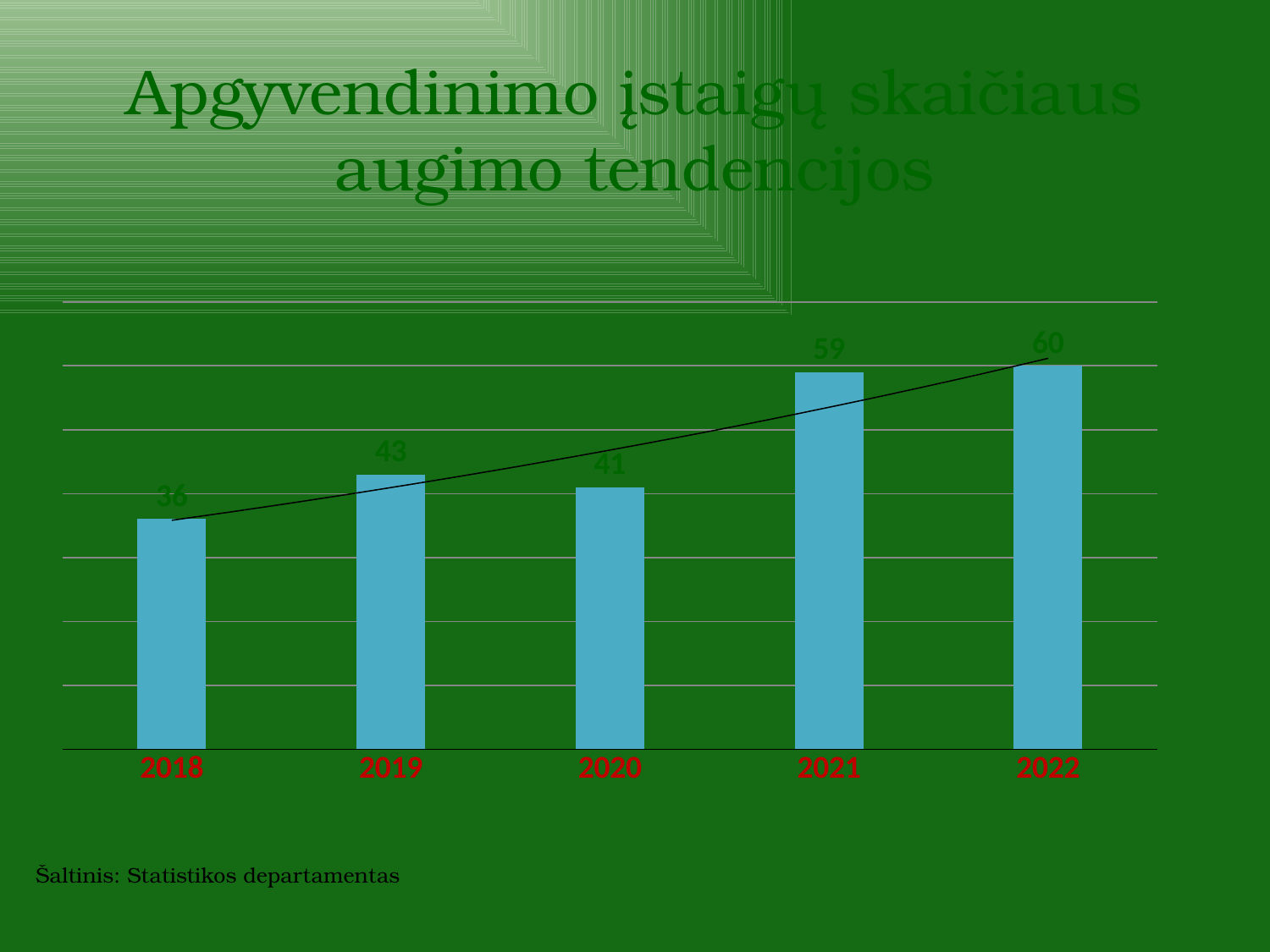

# Apgyvendinimo įstaigų skaičiaus augimo tendencijos

### Chart

| Category | Plungės r. sav. |
|---|---|
| 2018 | 36.0 |
| 2019 | 43.0 |
| 2020 | 41.0 |
| 2021 | 59.0 |
| 2022 | 60.0 |
Šaltinis: Statistikos departamentas